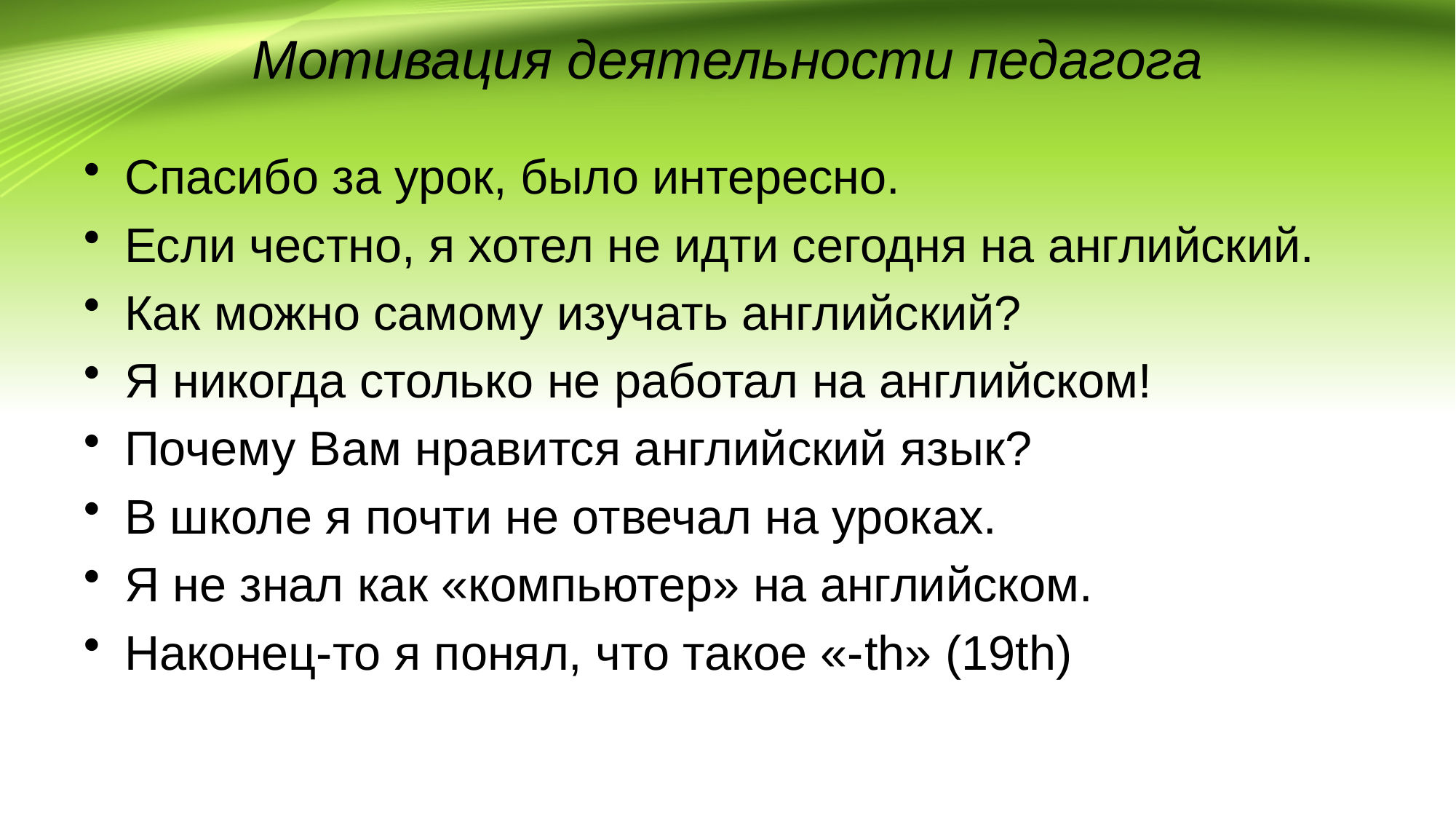

# Мотивация деятельности педагога
Спасибо за урок, было интересно.
Если честно, я хотел не идти сегодня на английский.
Как можно самому изучать английский?
Я никогда столько не работал на английском!
Почему Вам нравится английский язык?
В школе я почти не отвечал на уроках.
Я не знал как «компьютер» на английском.
Наконец-то я понял, что такое «-th» (19th)